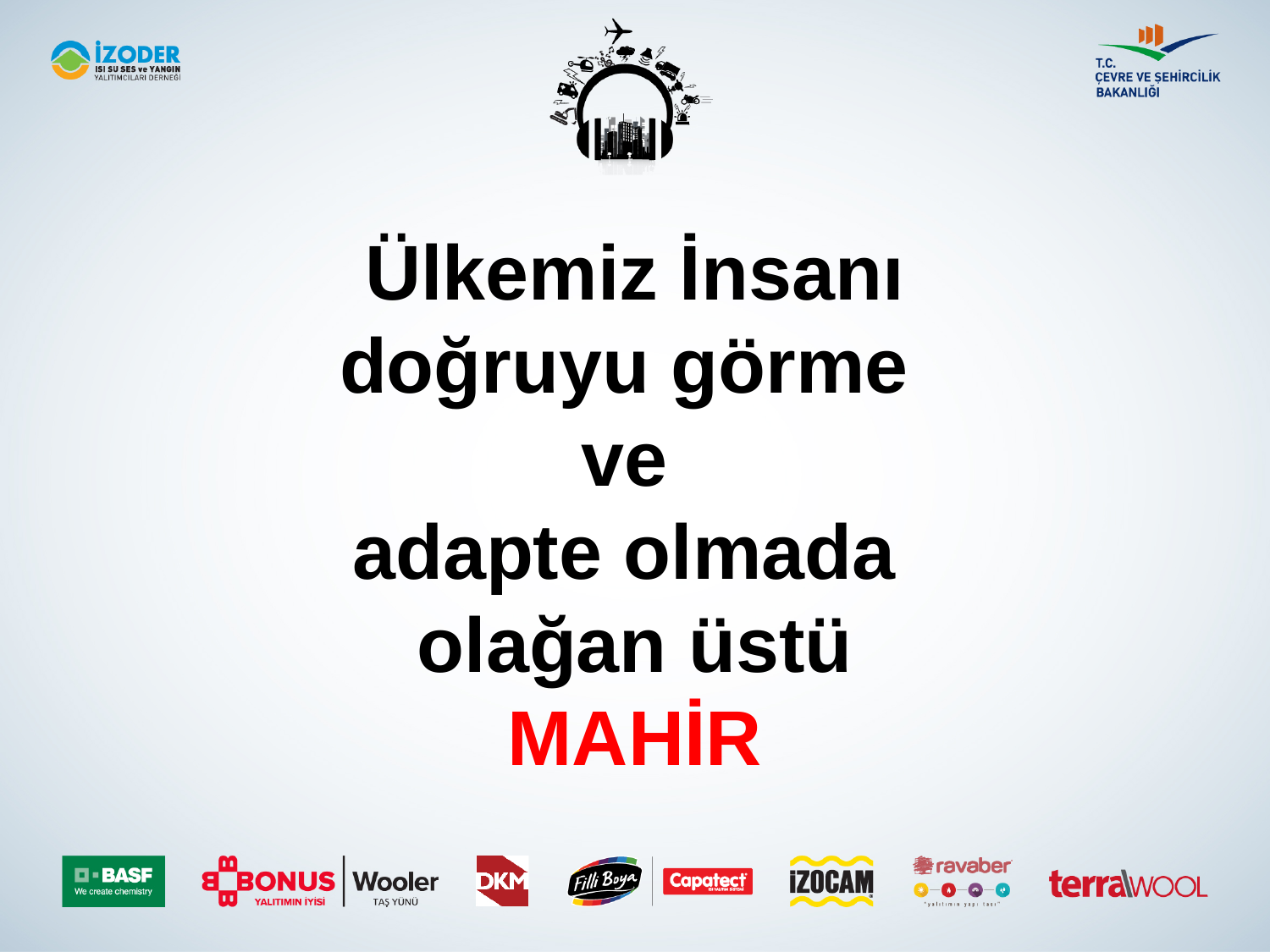

Ülkemiz İnsanı
doğruyu görme
ve
adapte olmada
olağan üstü
MAHİR